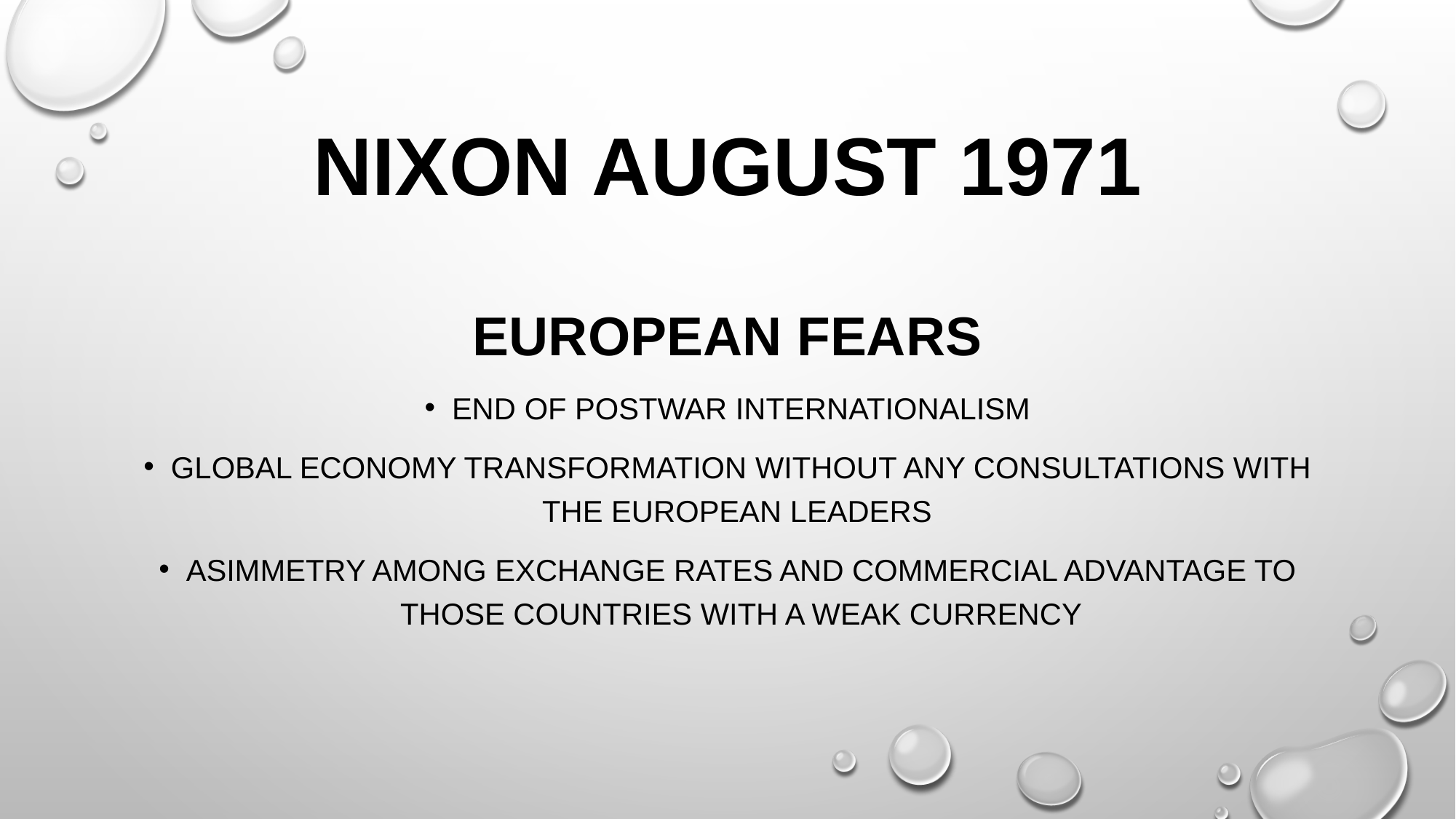

# NIXON AUGUST 1971
EUROPEAN FEARS
END OF POSTWAR INTERNATIONALISM
GLOBAL ECONOMY TRANSFORMATION WITHOUT ANY CONSULTATIONS WITH THE EUROPEAN LEADERS
ASIMMETRY AMONG EXCHANGE RATES AND COMMERCIAL ADVANTAGE TO THOSE COUNTRIES WITH A WEAK CURRENCY